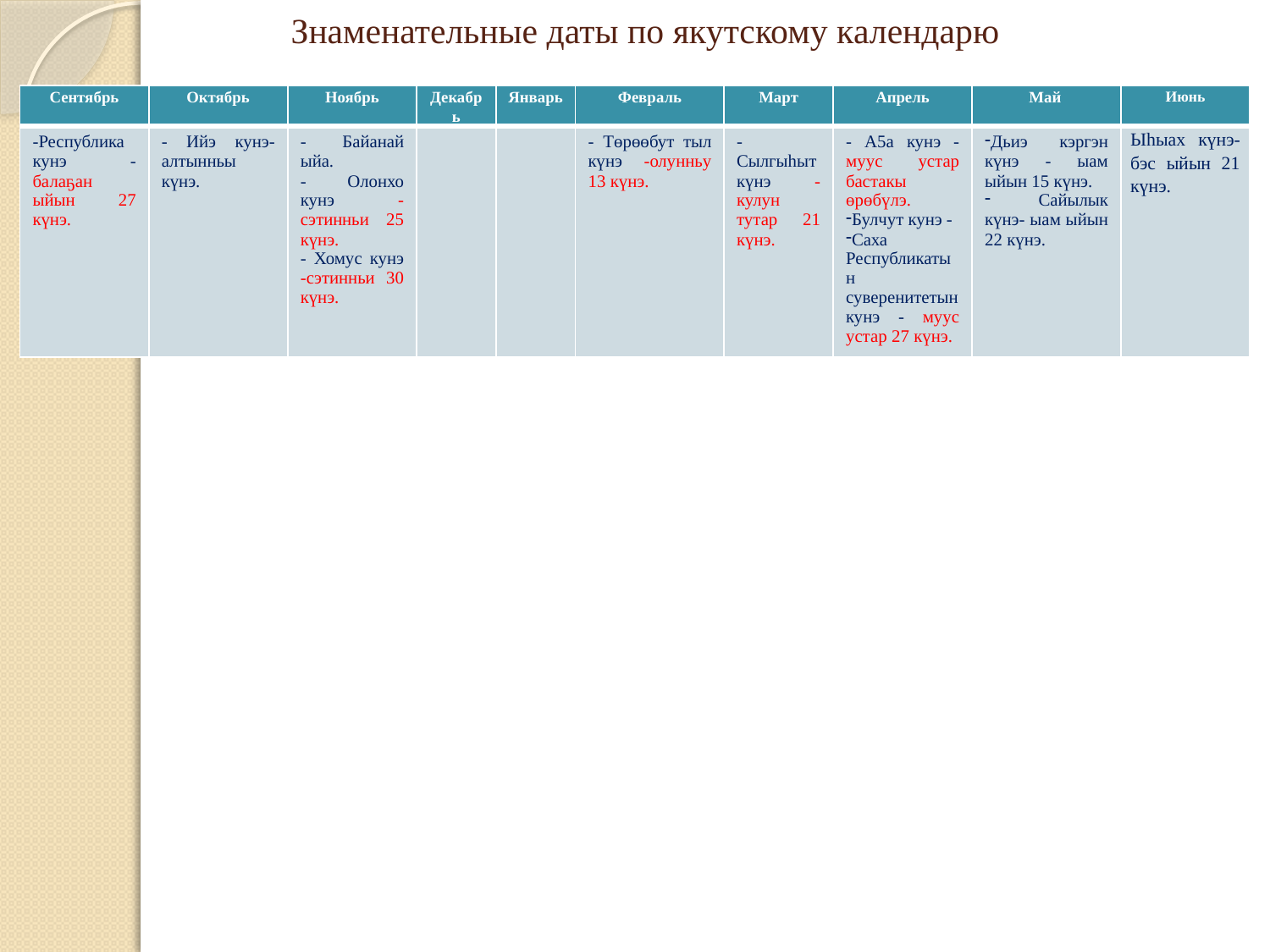

Знаменательные даты по якутскому календарю
| Сентябрь | Октябрь | Ноябрь | Декабрь | Январь | Февраль | Март | Апрель | Май | Июнь |
| --- | --- | --- | --- | --- | --- | --- | --- | --- | --- |
| -Республика кунэ - балаҕан ыйын 27 күнэ. | - Ийэ кунэ-алтынньы күнэ. | - Байанай ыйа. - Олонхо кунэ - сэтинньи 25 күнэ. - Хомус кунэ -сэтинньи 30 күнэ. |  |  | - Төрөөбут тыл күнэ -олунньу 13 күнэ. | - Сылгыһыт күнэ - кулун тутар 21 күнэ. | - А5а кунэ - муус устар бастакы өрөбүлэ. Булчут кунэ - Саха Республикатын суверенитетын кунэ - муус устар 27 күнэ. | Дьиэ кэргэн күнэ - ыам ыйын 15 күнэ. Сайылык күнэ- ыам ыйын 22 күнэ. | Ыһыах күнэ-бэс ыйын 21 күнэ. |